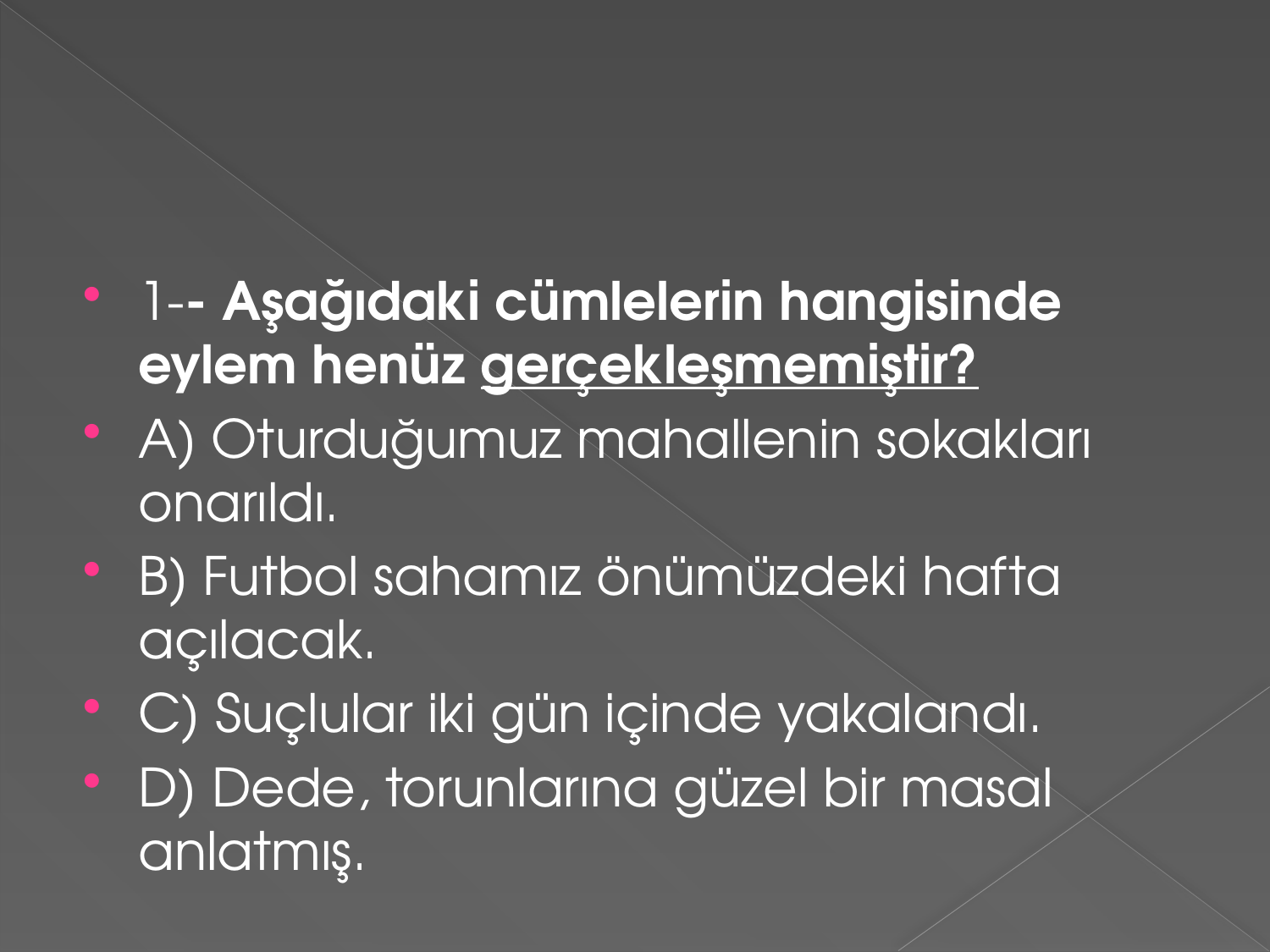

#
1-- Aşağıdaki cümlelerin hangisinde eylem henüz gerçekleşmemiştir?
A) Oturduğumuz mahallenin sokakları onarıldı.
B) Futbol sahamız önümüzdeki hafta açılacak.
C) Suçlular iki gün içinde yakalandı.
D) Dede, torunlarına güzel bir masal anlatmış.